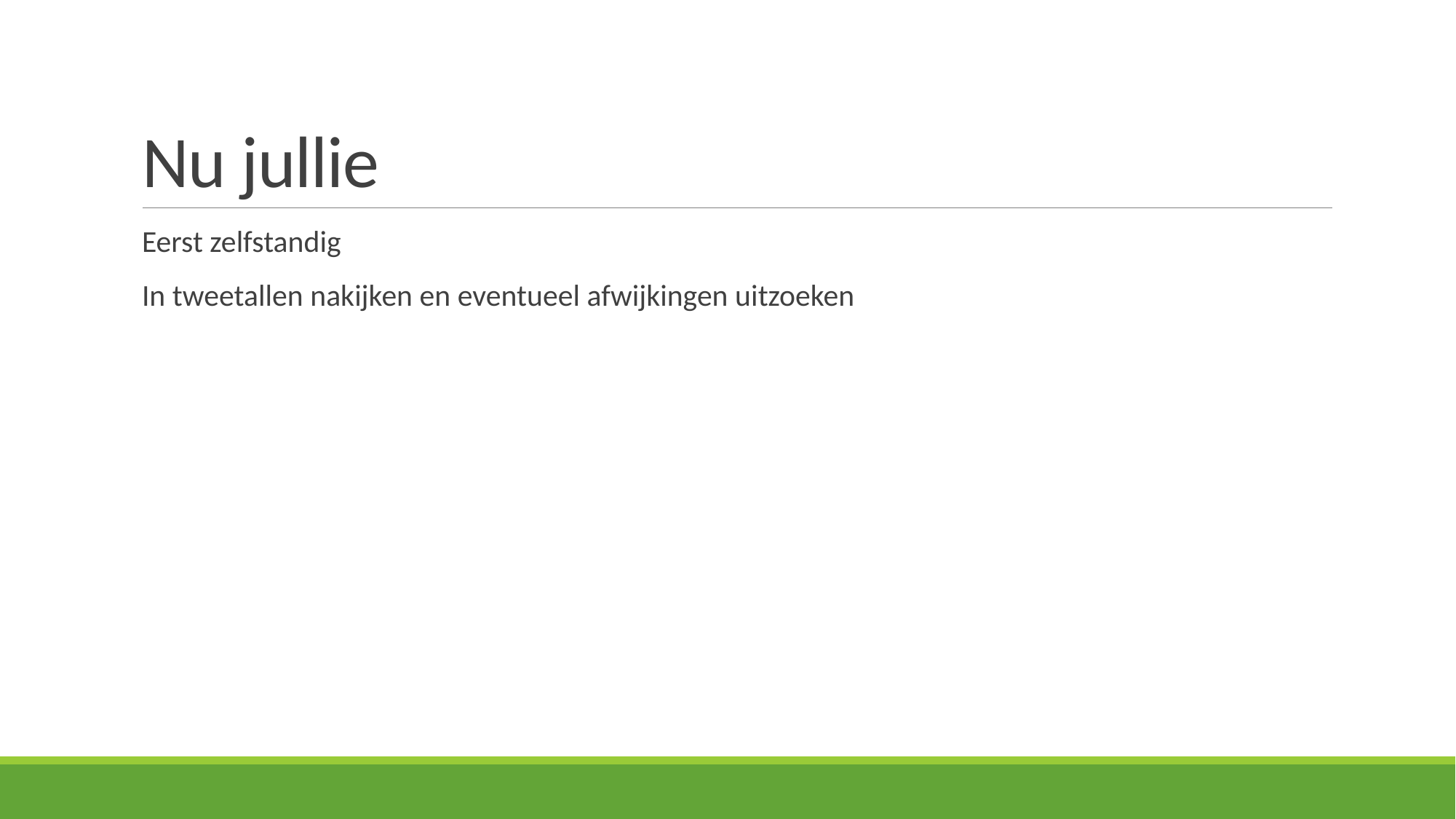

# Nu jullie
Eerst zelfstandig
In tweetallen nakijken en eventueel afwijkingen uitzoeken